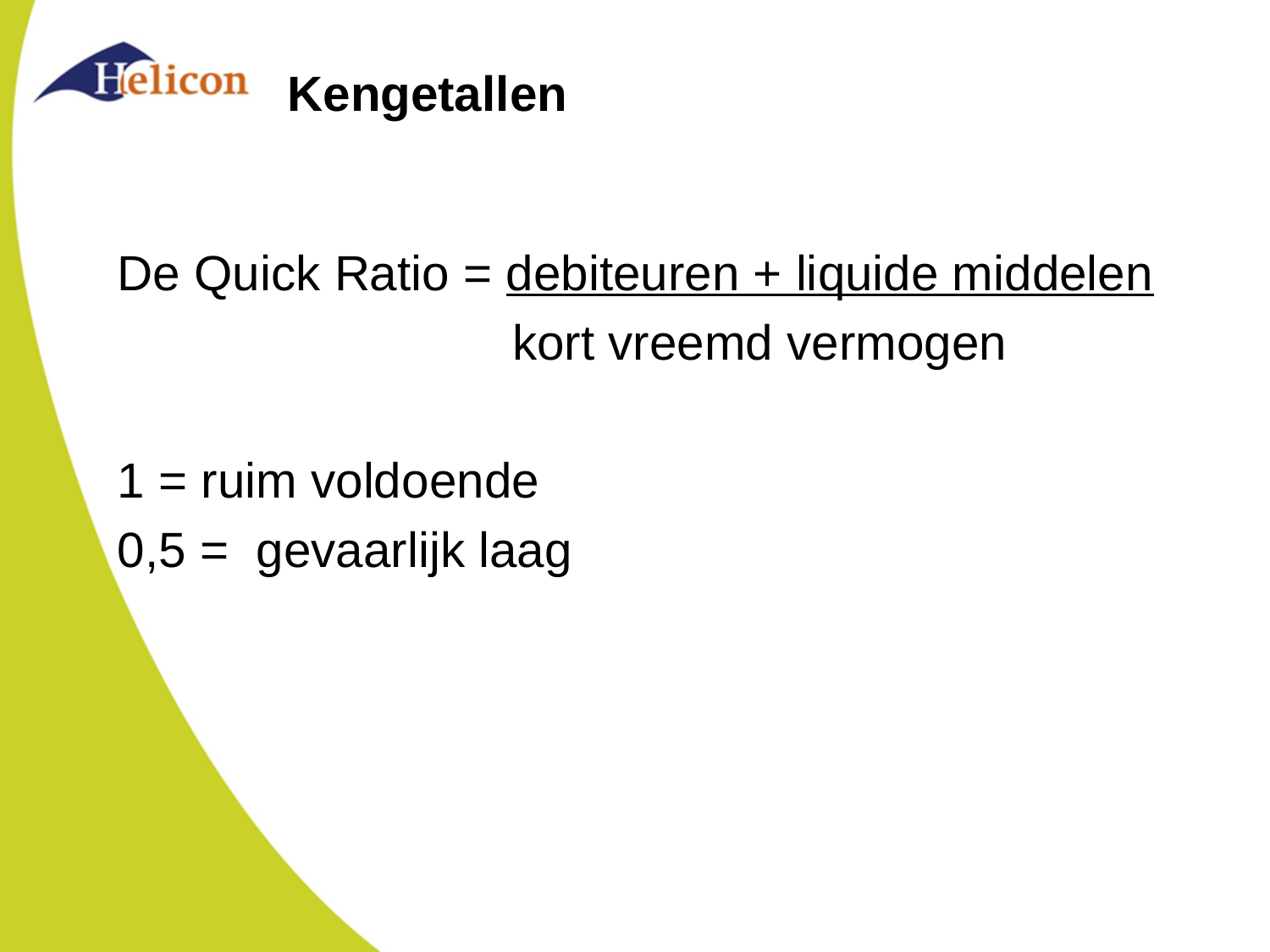

# Kengetallen

De Quick Ratio = debiteuren + liquide middelen
			 kort vreemd vermogen

1 = ruim voldoende
0,5 =  gevaarlijk laag